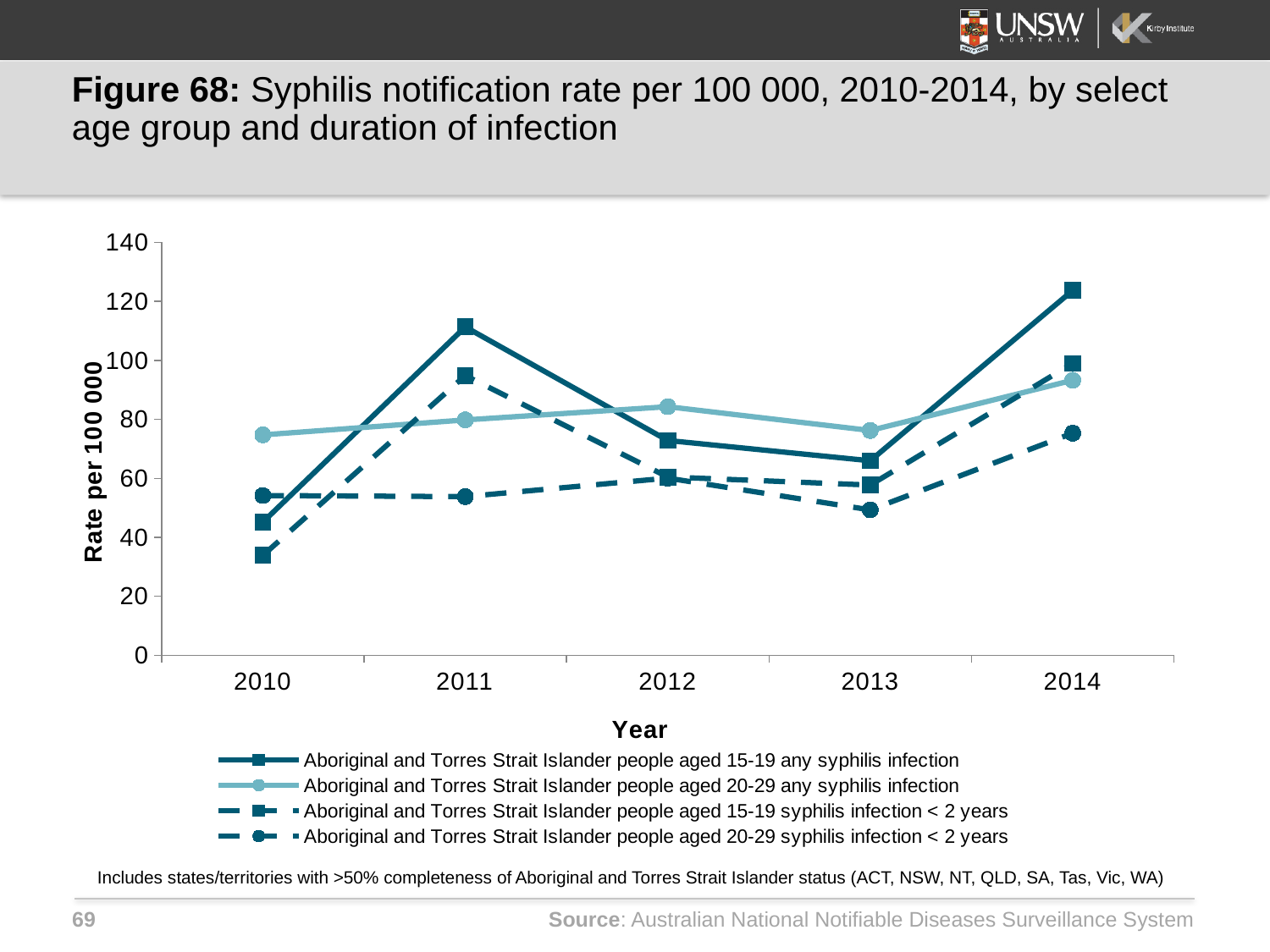

# Figure 68: Syphilis notification rate per 100 000, 2010-2014, by select age group and duration of infection

### Chart

| Category | Aboriginal and Torres Strait Islander people aged 15-19 any syphilis infection | Aboriginal and Torres Strait Islander people aged 20-29 any syphilis infection | Aboriginal and Torres Strait Islander people aged 15-19 syphilis infection < 2 years | Aboriginal and Torres Strait Islander people aged 20-29 syphilis infection < 2 years |
|---|---|---|---|---|
| 2010 | 45.14609 | 74.73004 | 33.85957 | 54.17928 |
| 2011 | 111.3218 | 79.80273 | 94.82972 | 53.79959 |
| 2012 | 72.84022 | 84.28603 | 60.47113 | 60.07622 |
| 2013 | 65.9685 | 76.21609 | 57.72244 | 49.3163 |
| 2014 | 123.6909 | 93.25263 | 98.95275 | 75.31944 |
Includes states/territories with >50% completeness of Aboriginal and Torres Strait Islander status (ACT, NSW, NT, QLD, SA, Tas, Vic, WA)
Source: Australian National Notifiable Diseases Surveillance System

69